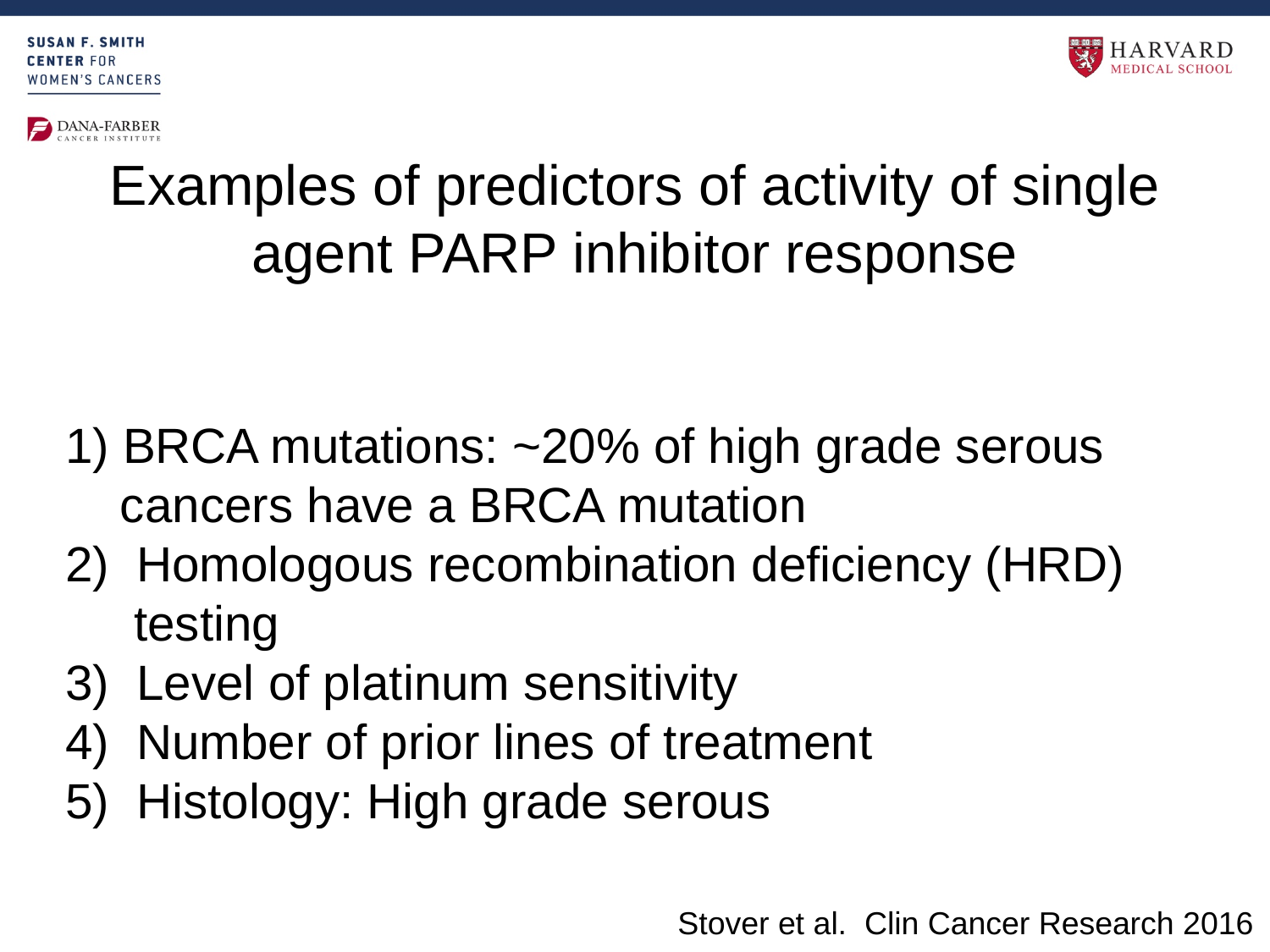

# Examples of predictors of activity of single agent PARP inhibitor response
1) BRCA mutations: ~20% of high grade serous
    cancers have a BRCA mutation
2)  Homologous recombination deficiency (HRD)
     testing
3)  Level of platinum sensitivity
4)  Number of prior lines of treatment
5)  Histology: High grade serous
Stover et al.  Clin Cancer Research 2016